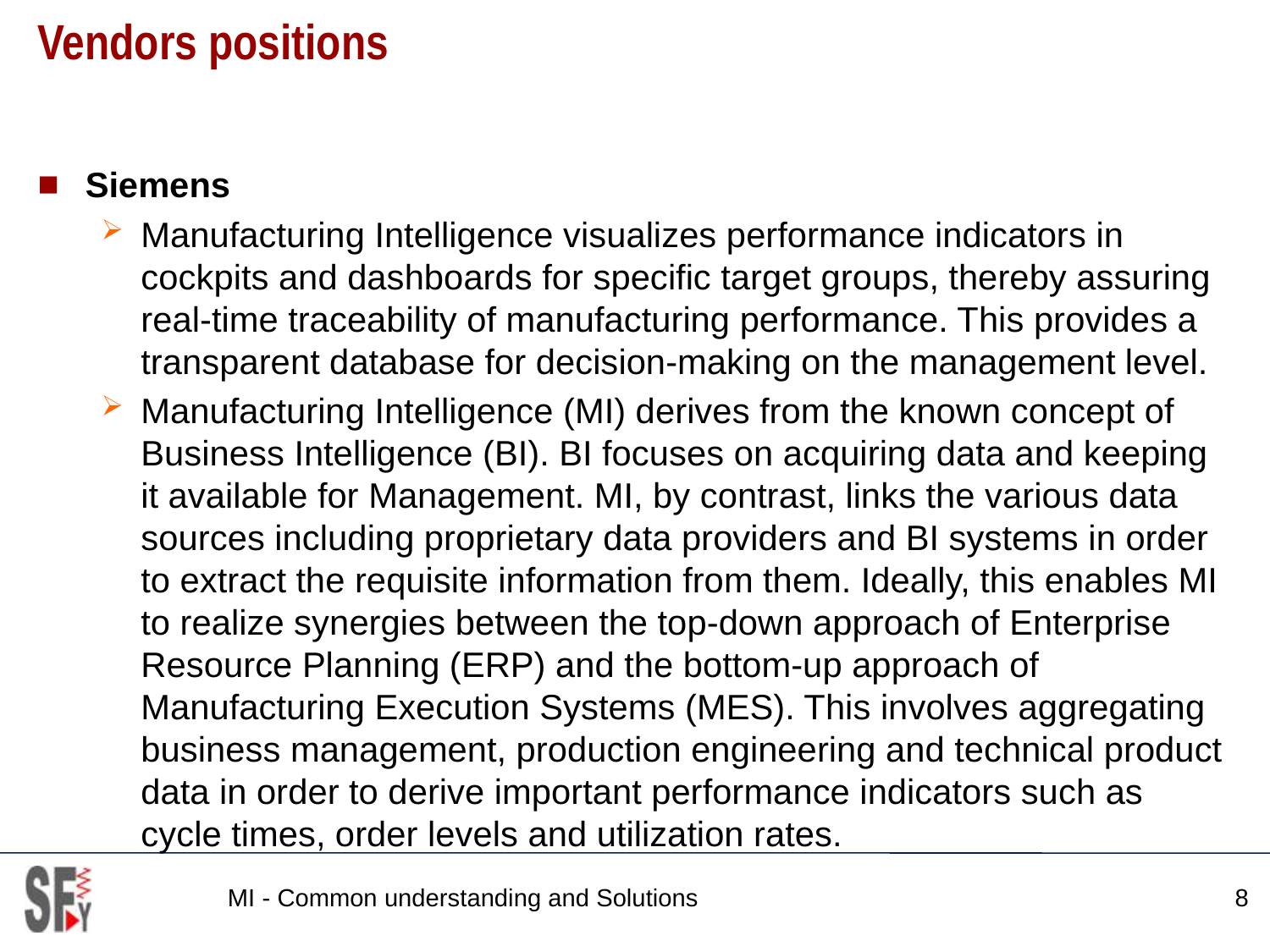

# Vendors positions
Siemens
Manufacturing Intelligence visualizes performance indicators in cockpits and dashboards for specific target groups, thereby assuring real-time traceability of manufacturing performance. This provides a transparent database for decision-making on the management level.
Manufacturing Intelligence (MI) derives from the known concept of Business Intelligence (BI). BI focuses on acquiring data and keeping it available for Management. MI, by contrast, links the various data sources including proprietary data providers and BI systems in order to extract the requisite information from them. Ideally, this enables MI to realize synergies between the top-down approach of Enterprise Resource Planning (ERP) and the bottom-up approach of Manufacturing Execution Systems (MES). This involves aggregating business management, production engineering and technical product data in order to derive important performance indicators such as cycle times, order levels and utilization rates.
MI - Common understanding and Solutions
8